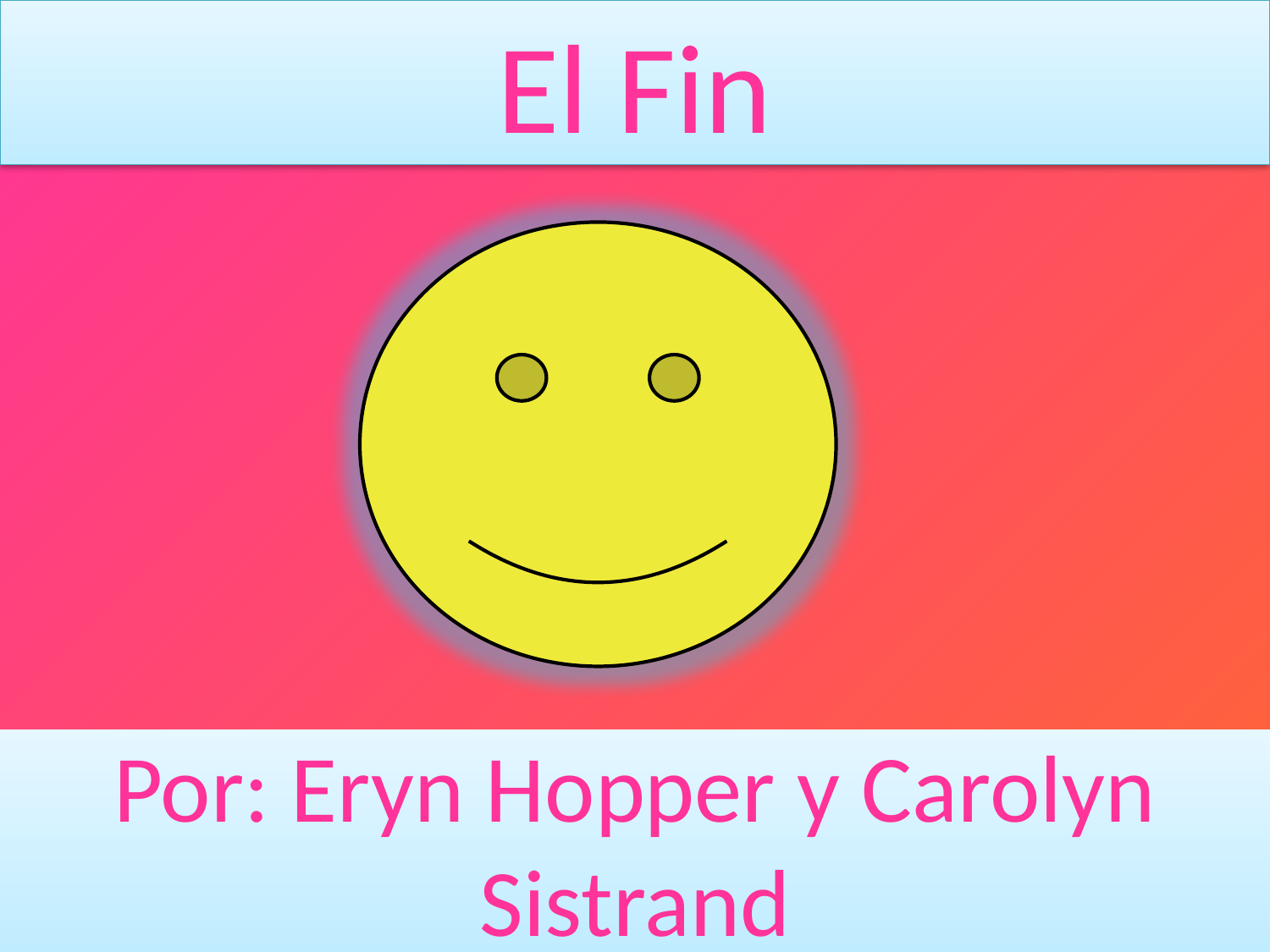

El Fin

# Por: Eryn Hopper y Carolyn Sistrand